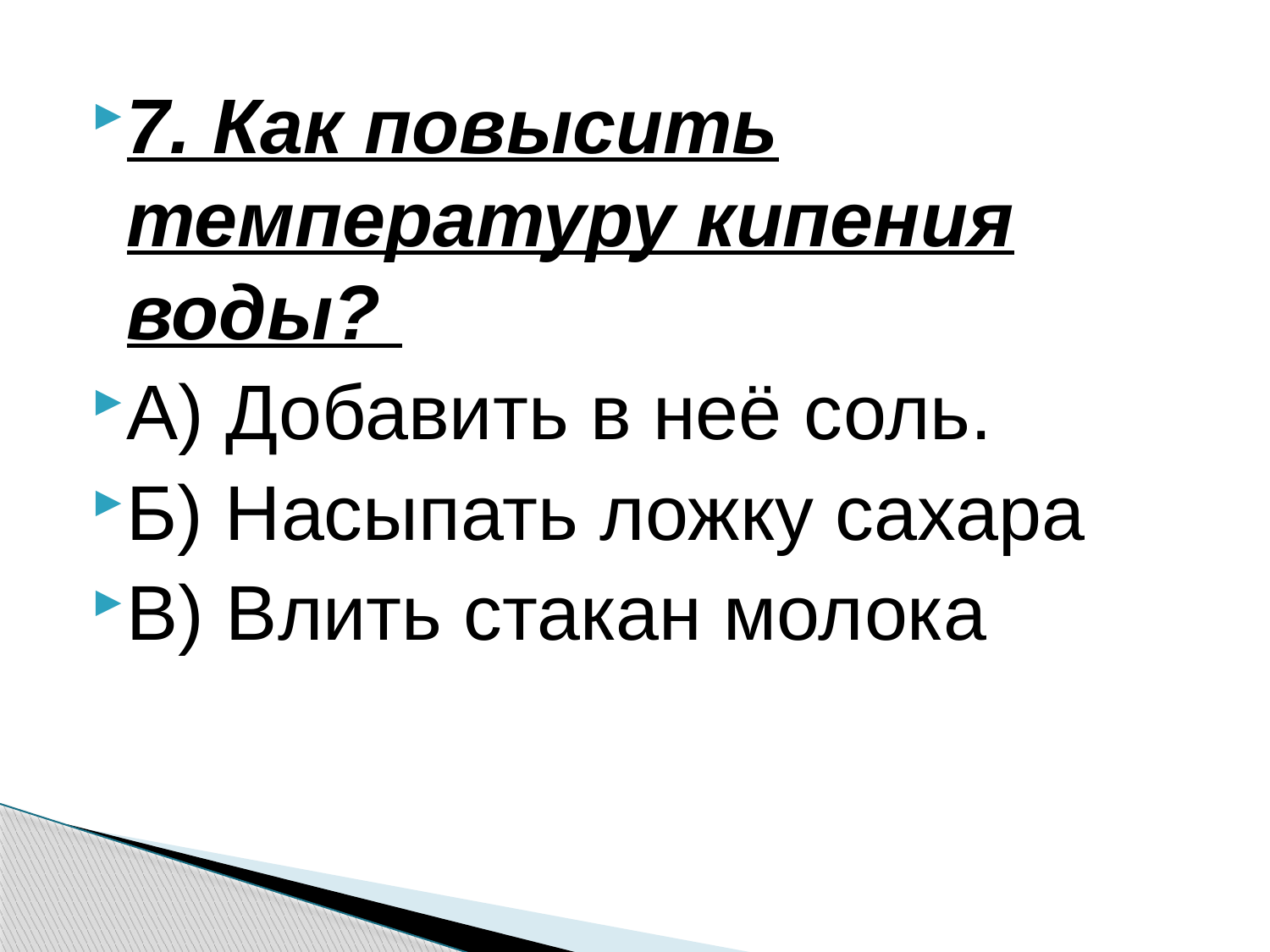

7. Как повысить температуру кипения воды?
А) Добавить в неё соль.
Б) Насыпать ложку сахара
В) Влить стакан молока